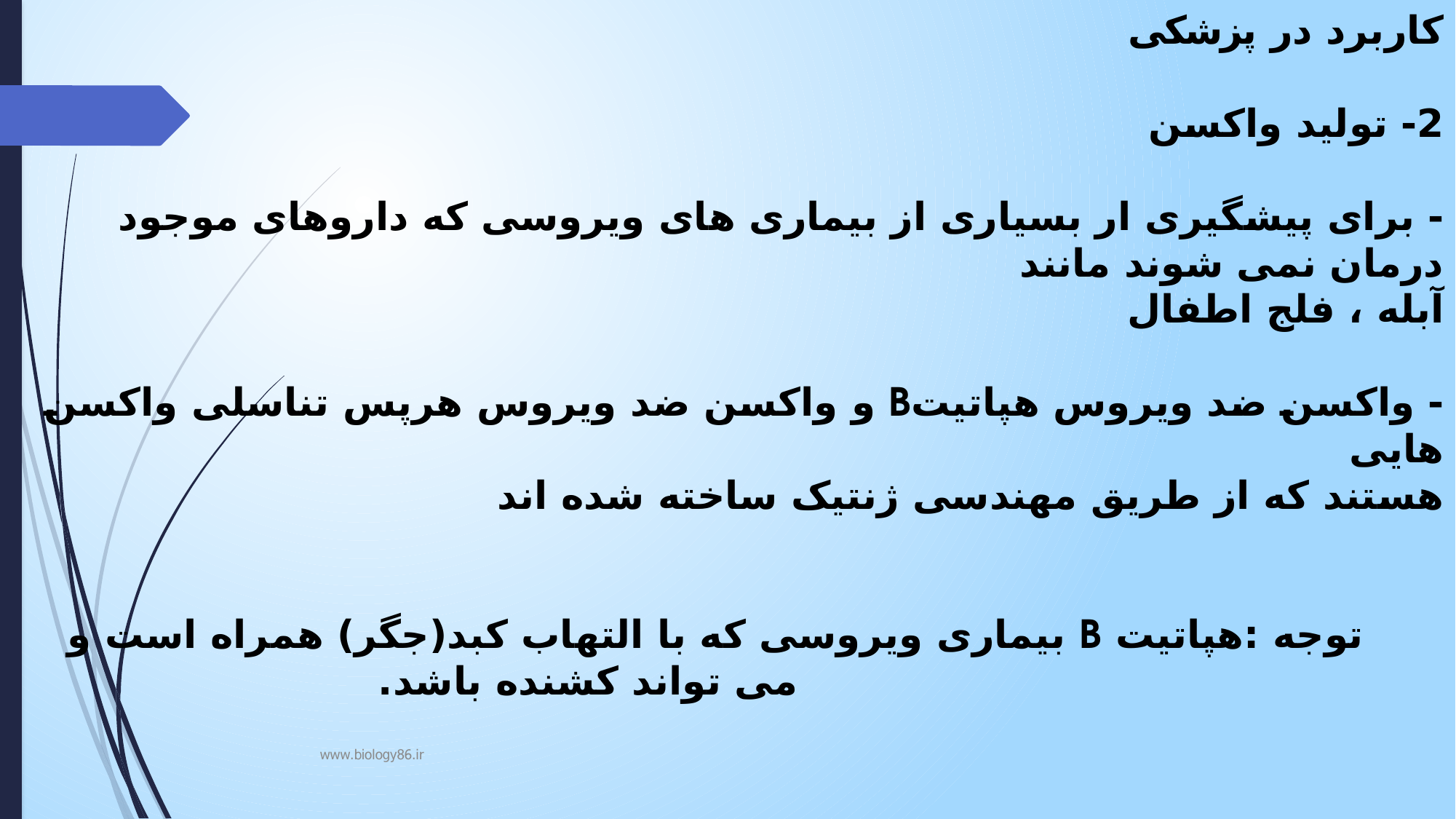

# کاربرد در پزشکی 2- تولید واکسن - برای پیشگیری ار بسیاری از بیماری های ویروسی که داروهای موجود درمان نمی شوند مانند آبله ، فلج اطفال - واکسن ضد ویروس هپاتیتB و واکسن ضد ویروس هرپس تناسلی واکسن هایی هستند که از طریق مهندسی ژنتیک ساخته شده اند توجه :هپاتیت B بیماری ویروسی که با التهاب کبد(جگر) همراه است و می تواند کشنده باشد.
www.biology86.ir